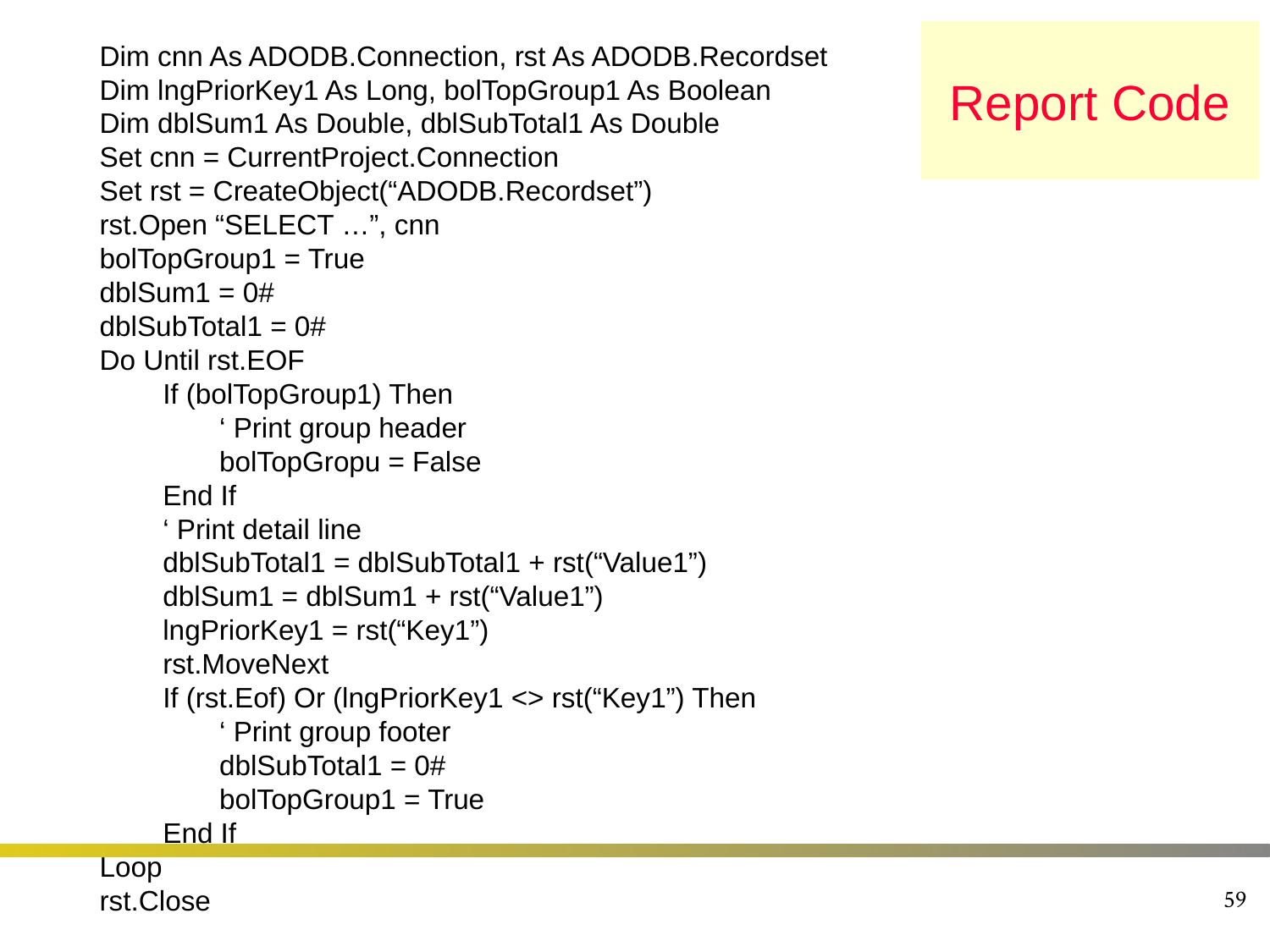

# Report Code
Dim cnn As ADODB.Connection, rst As ADODB.Recordset
Dim lngPriorKey1 As Long, bolTopGroup1 As Boolean
Dim dblSum1 As Double, dblSubTotal1 As Double
Set cnn = CurrentProject.Connection
Set rst = CreateObject(“ADODB.Recordset”)
rst.Open “SELECT …”, cnn
bolTopGroup1 = True
dblSum1 = 0#
dblSubTotal1 = 0#
Do Until rst.EOF
	If (bolTopGroup1) Then
		‘ Print group header
		bolTopGropu = False
	End If
	‘ Print detail line
	dblSubTotal1 = dblSubTotal1 + rst(“Value1”)
	dblSum1 = dblSum1 + rst(“Value1”)
	lngPriorKey1 = rst(“Key1”)
	rst.MoveNext
	If (rst.Eof) Or (lngPriorKey1 <> rst(“Key1”) Then
		‘ Print group footer
		dblSubTotal1 = 0#
		bolTopGroup1 = True
	End If
Loop
rst.Close
59